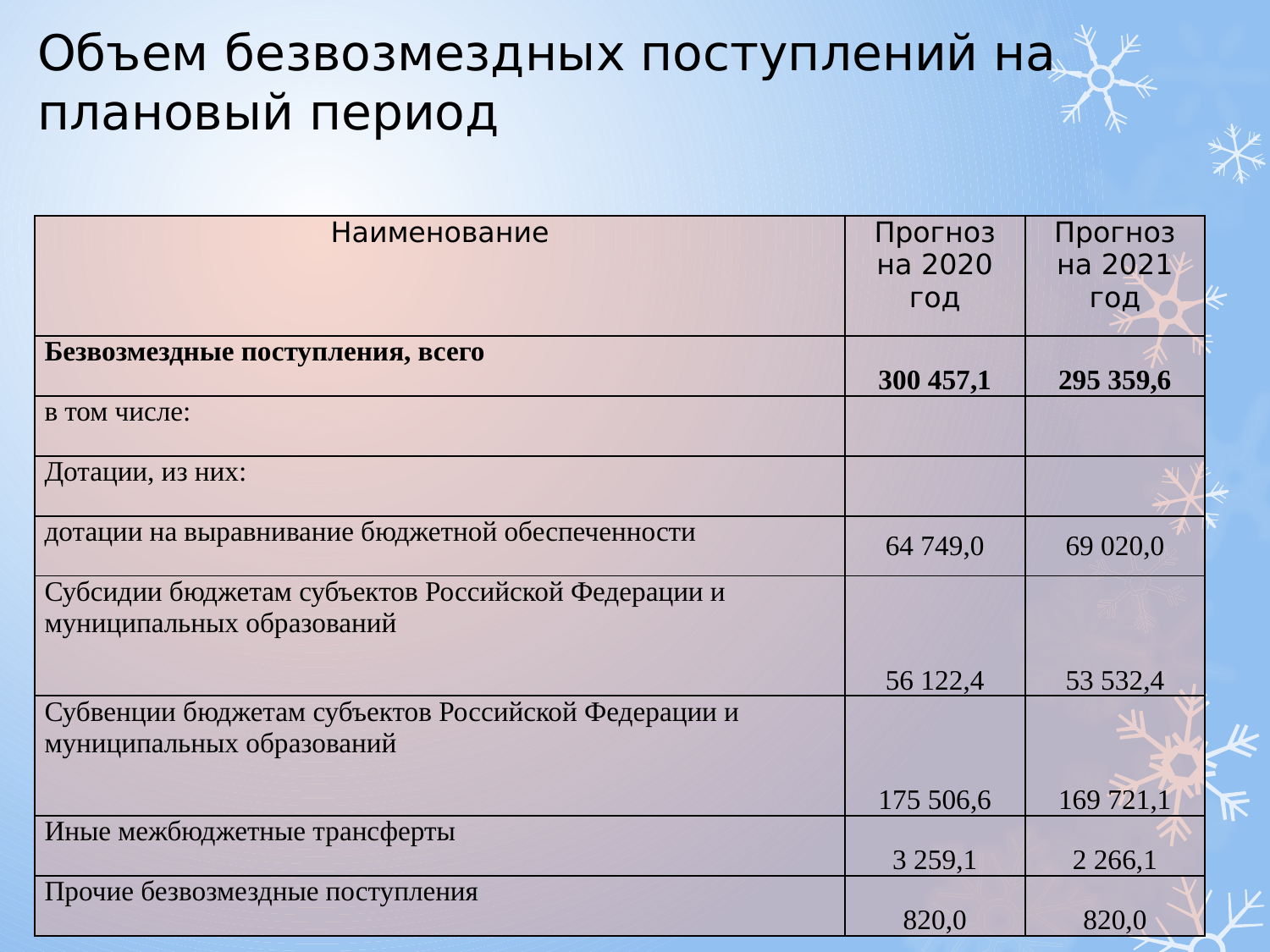

# Объем безвозмездных поступлений на плановый период
| Наименование | Прогноз на 2020 год | Прогноз на 2021 год |
| --- | --- | --- |
| Безвозмездные поступления, всего | 300 457,1 | 295 359,6 |
| в том числе: |  |  |
| Дотации, из них: |  |  |
| дотации на выравнивание бюджетной обеспеченности | 64 749,0 | 69 020,0 |
| Субсидии бюджетам субъектов Российской Федерации и муниципальных образований | 56 122,4 | 53 532,4 |
| Субвенции бюджетам субъектов Российской Федерации и муниципальных образований | 175 506,6 | 169 721,1 |
| Иные межбюджетные трансферты | 3 259,1 | 2 266,1 |
| Прочие безвозмездные поступления | 820,0 | 820,0 |